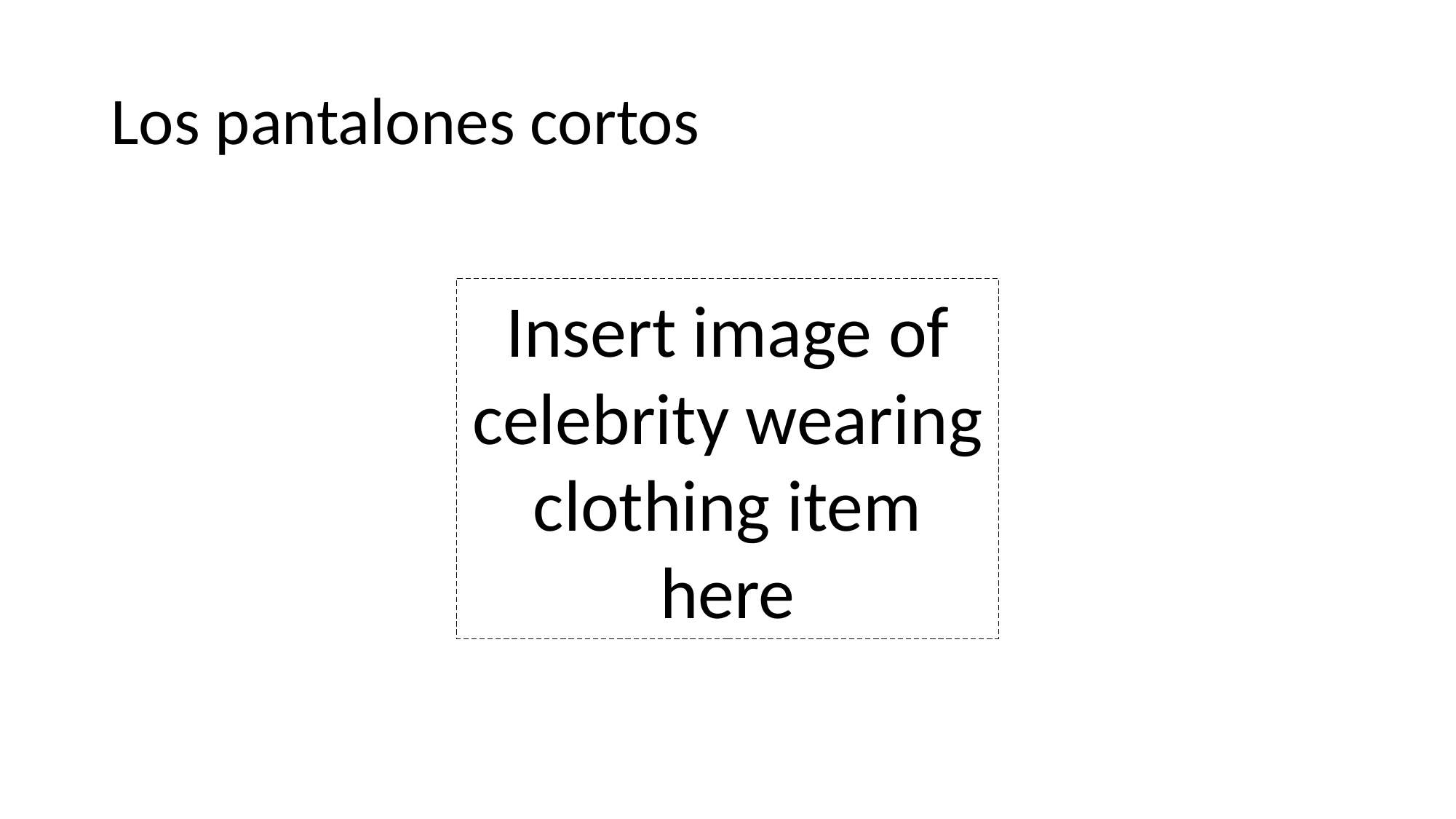

# Los pantalones cortos
Insert image of celebrity wearing clothing item here